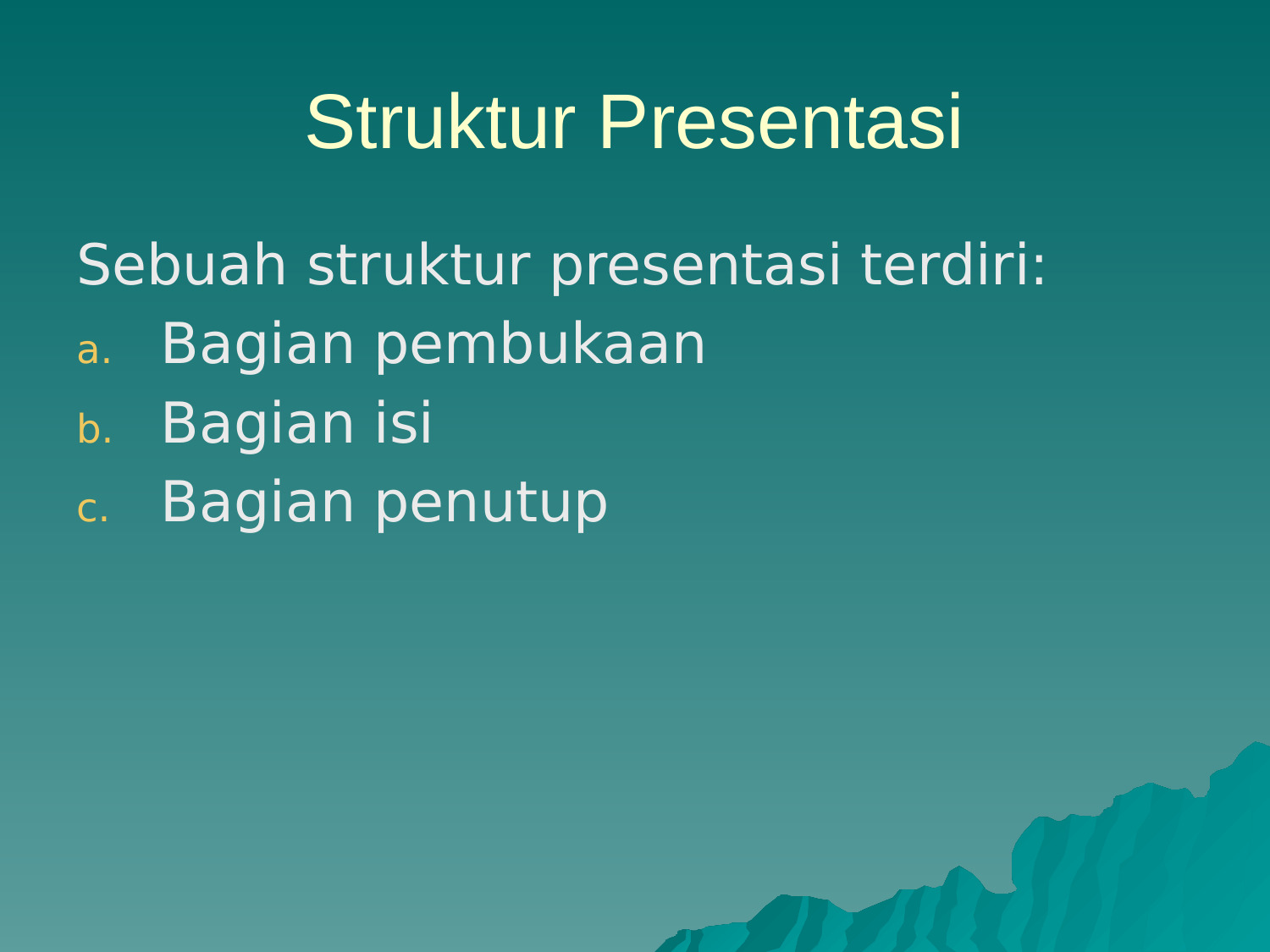

# Struktur Presentasi
Sebuah struktur presentasi terdiri:
Bagian pembukaan
Bagian isi
Bagian penutup